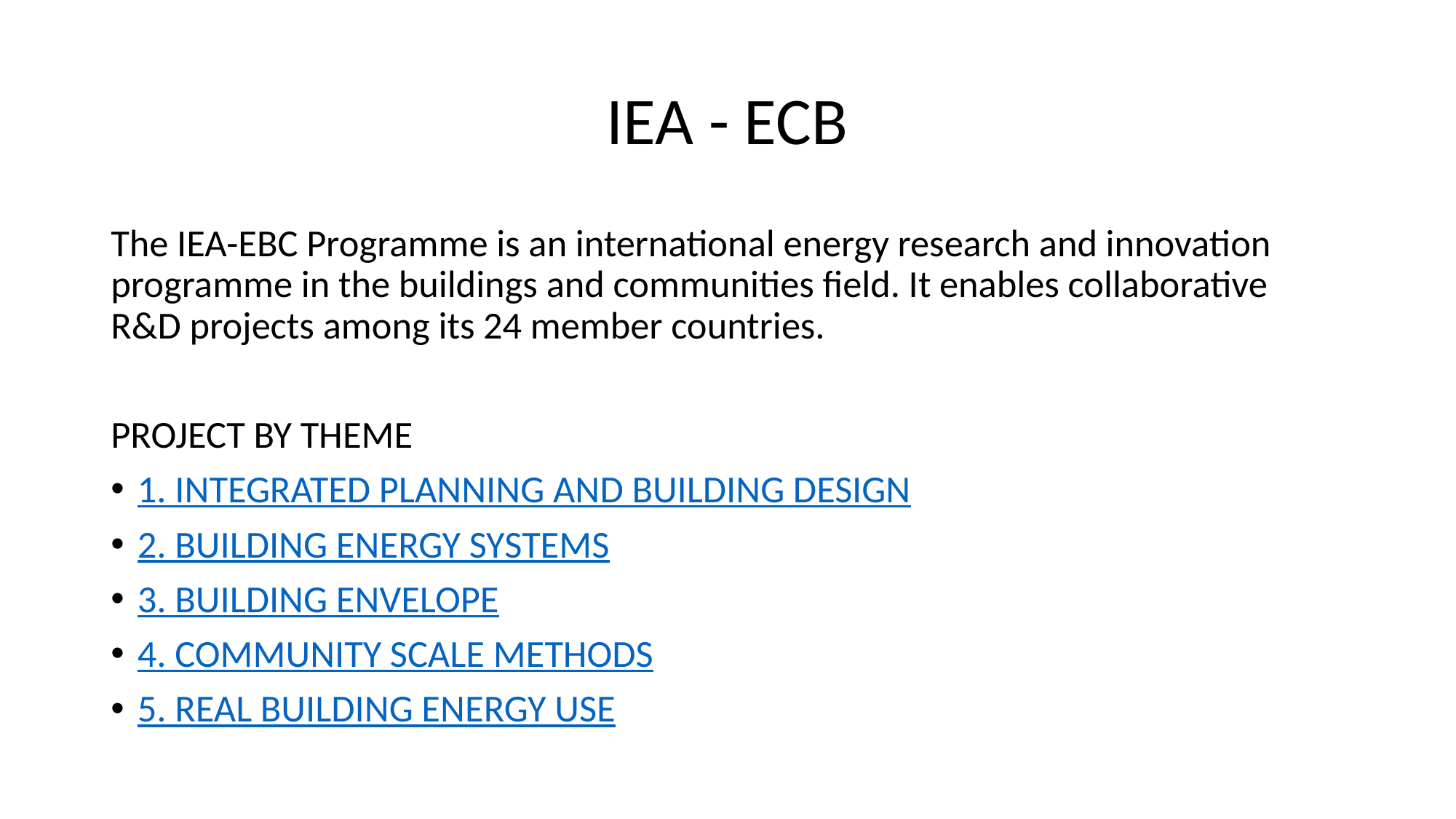

# IEA - ECB
The IEA-EBC Programme is an international energy research and innovation programme in the buildings and communities field. It enables collaborative R&D projects among its 24 member countries.

PROJECT BY THEME
1. INTEGRATED PLANNING AND BUILDING DESIGN
2. BUILDING ENERGY SYSTEMS
3. BUILDING ENVELOPE
4. COMMUNITY SCALE METHODS
5. REAL BUILDING ENERGY USE